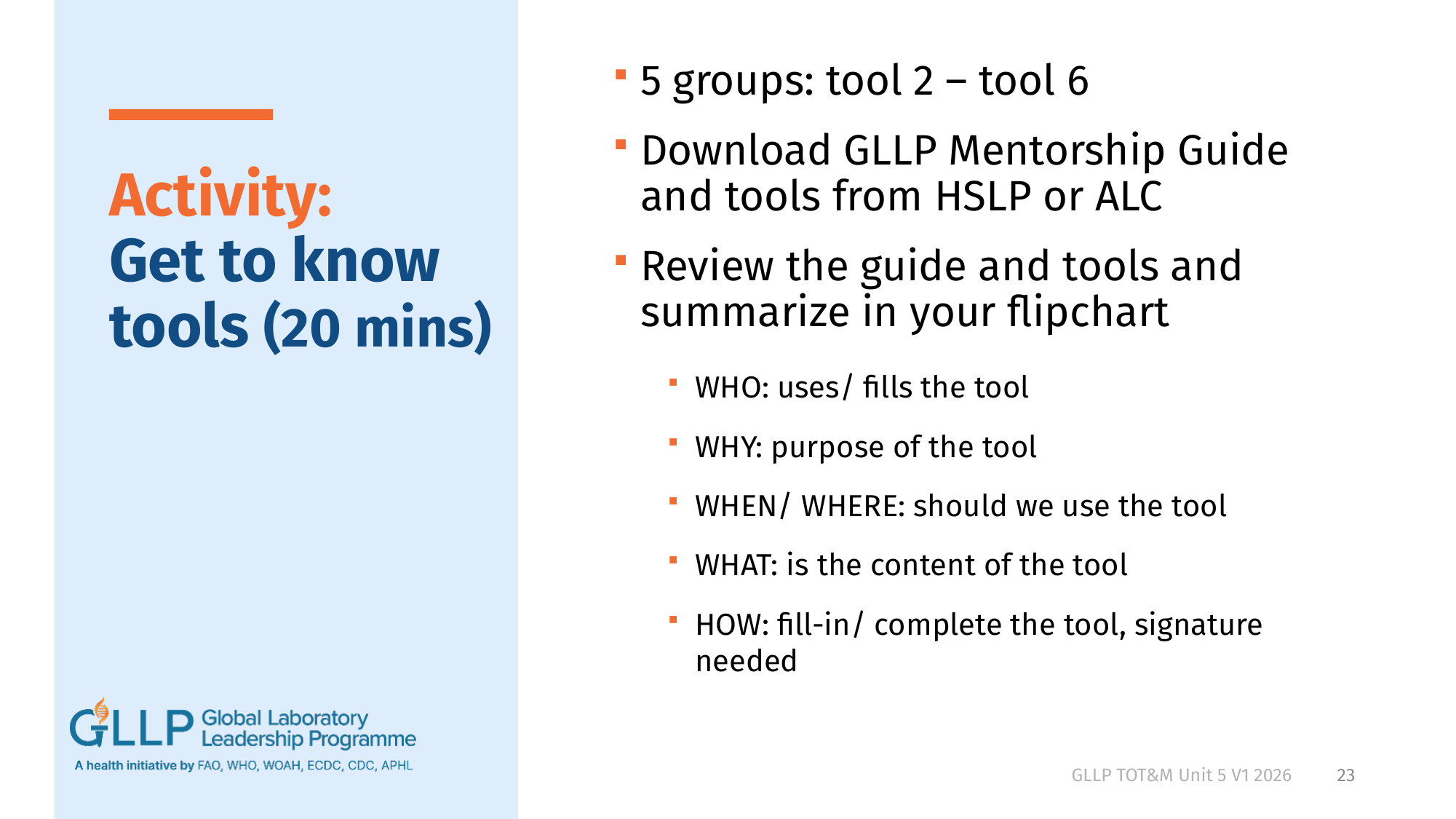

5 groups: tool 2 – tool 6
Download GLLP Mentorship Guide and tools from HSLP or ALC
Review the guide and tools and summarize in your flipchart
WHO: uses/ fills the tool
WHY: purpose of the tool
WHEN/ WHERE: should we use the tool
WHAT: is the content of the tool
HOW: fill-in/ complete the tool, signature needed
# Activity: Get to know tools (20 mins)
GLLP TOT&M Unit 5 V1 2026
23